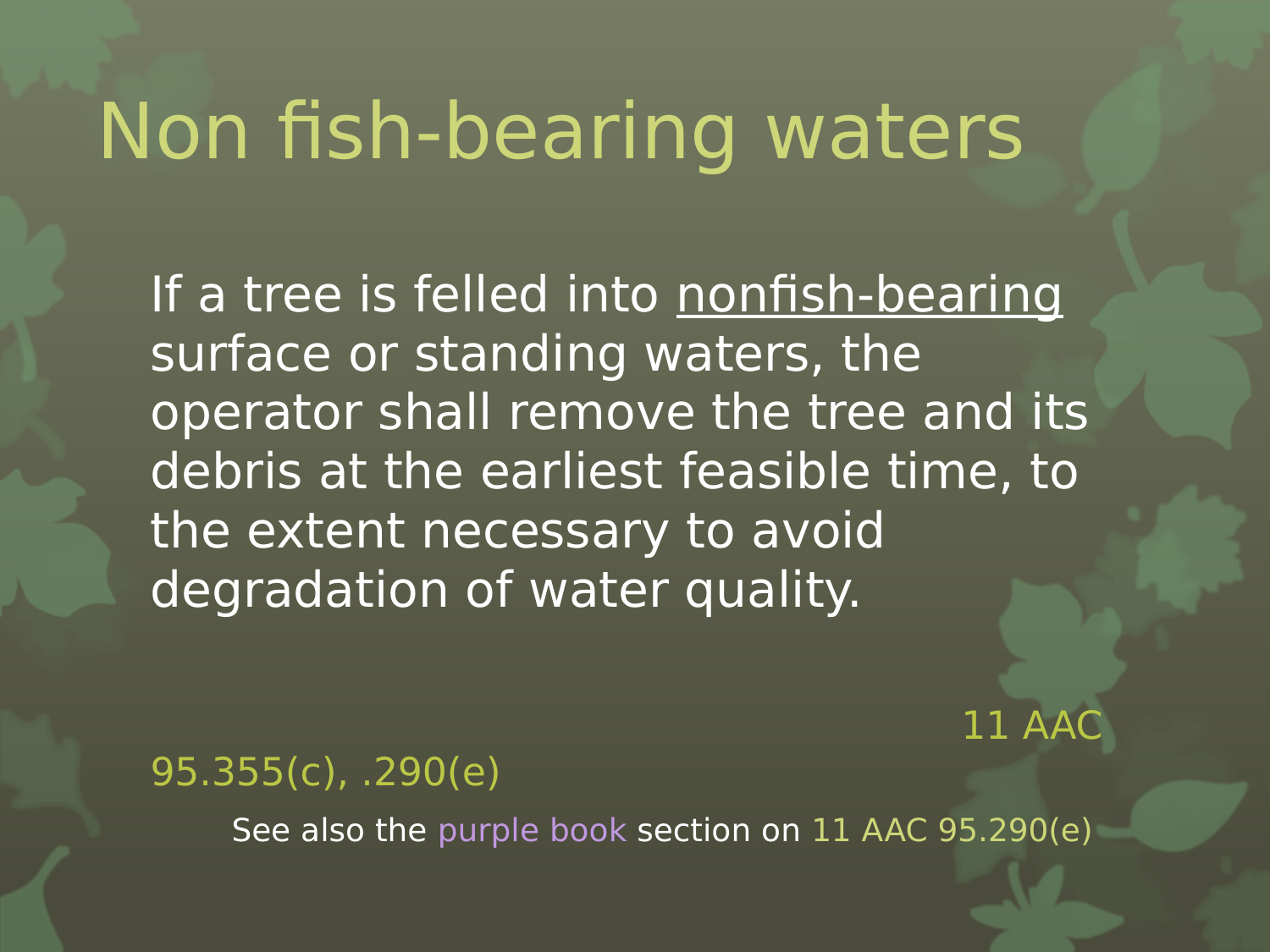

# Non fish-bearing waters
If a tree is felled into nonfish-bearing surface or standing waters, the operator shall remove the tree and its debris at the earliest feasible time, to the extent necessary to avoid degradation of water quality.

						    11 AAC 95.355(c), .290(e)
        See also the purple book section on 11 AAC 95.290(e)